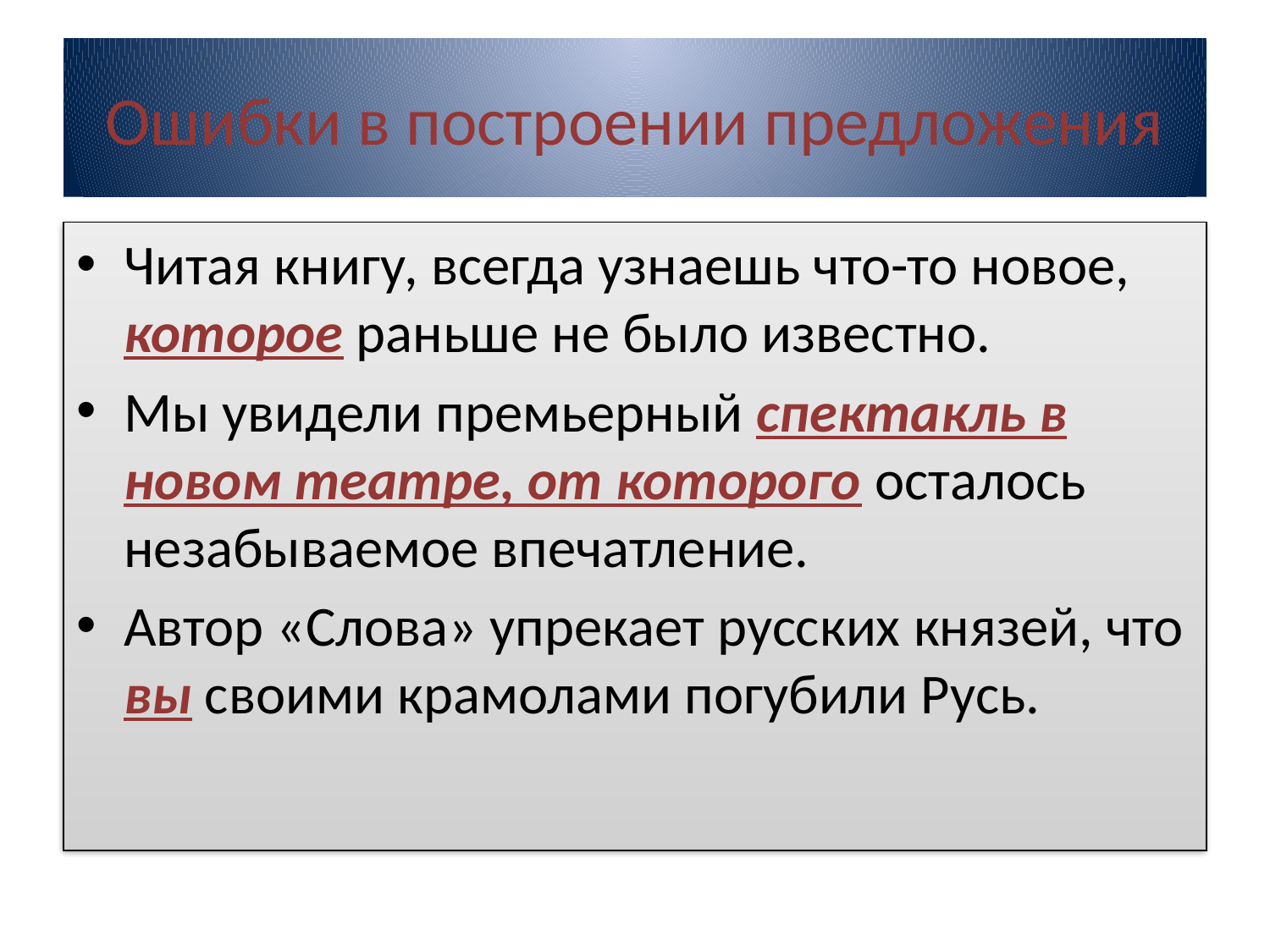

# Ошибки в построении предложения
Читая книгу, всегда узнаешь что-то новое, которое раньше не было известно.
Мы увидели премьерный спектакль в новом театре, от которого осталось незабываемое впечатление.
Автор «Слова» упрекает русских князей, что вы своими крамолами погубили Русь.